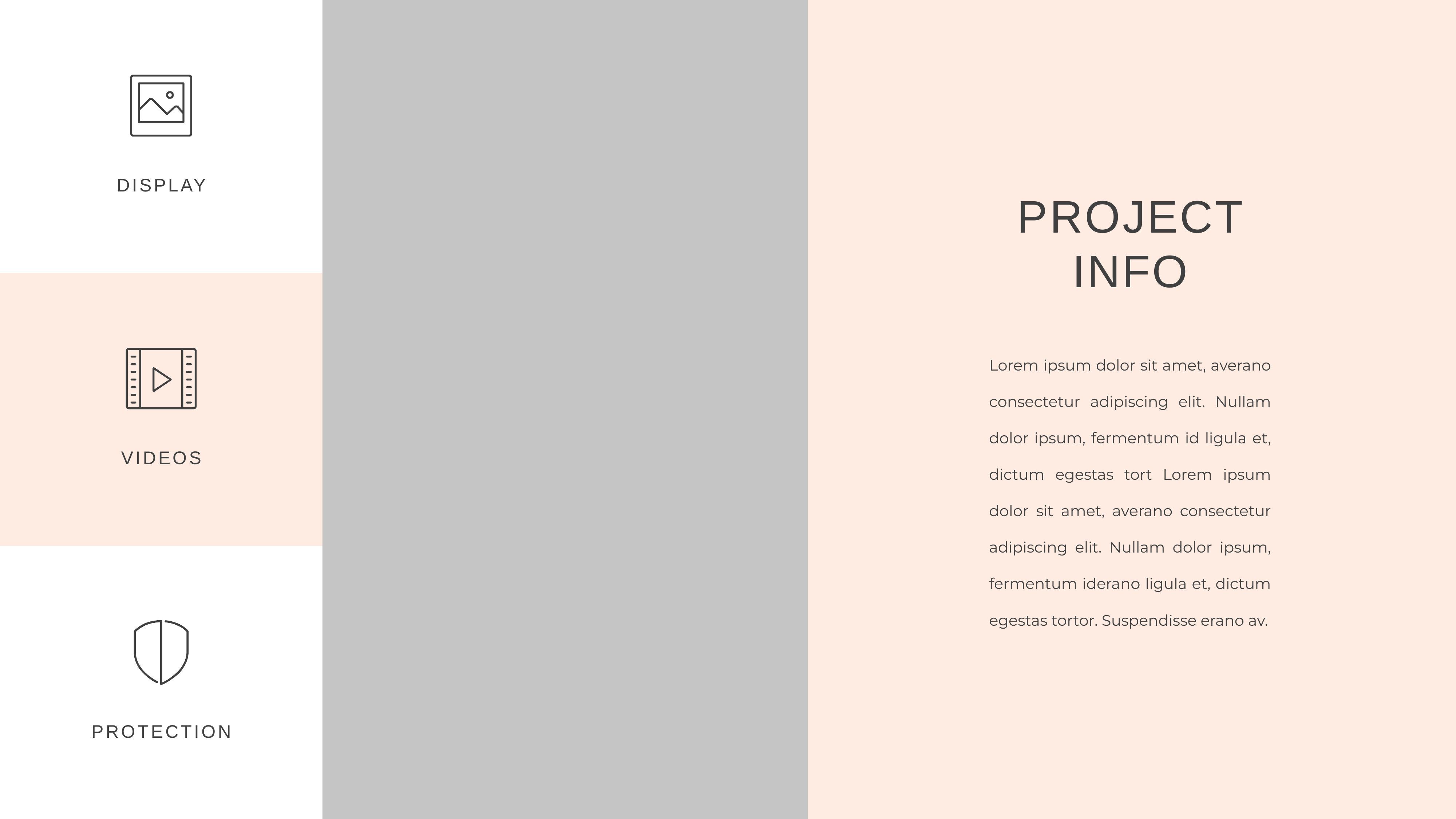

DISPLAY
PROJECT
INFO
Lorem ipsum dolor sit amet, averano consectetur adipiscing elit. Nullam dolor ipsum, fermentum id ligula et, dictum egestas tort Lorem ipsum dolor sit amet, averano consectetur adipiscing elit. Nullam dolor ipsum, fermentum iderano ligula et, dictum egestas tortor. Suspendisse erano av.

VIDEOS

PROTECTION